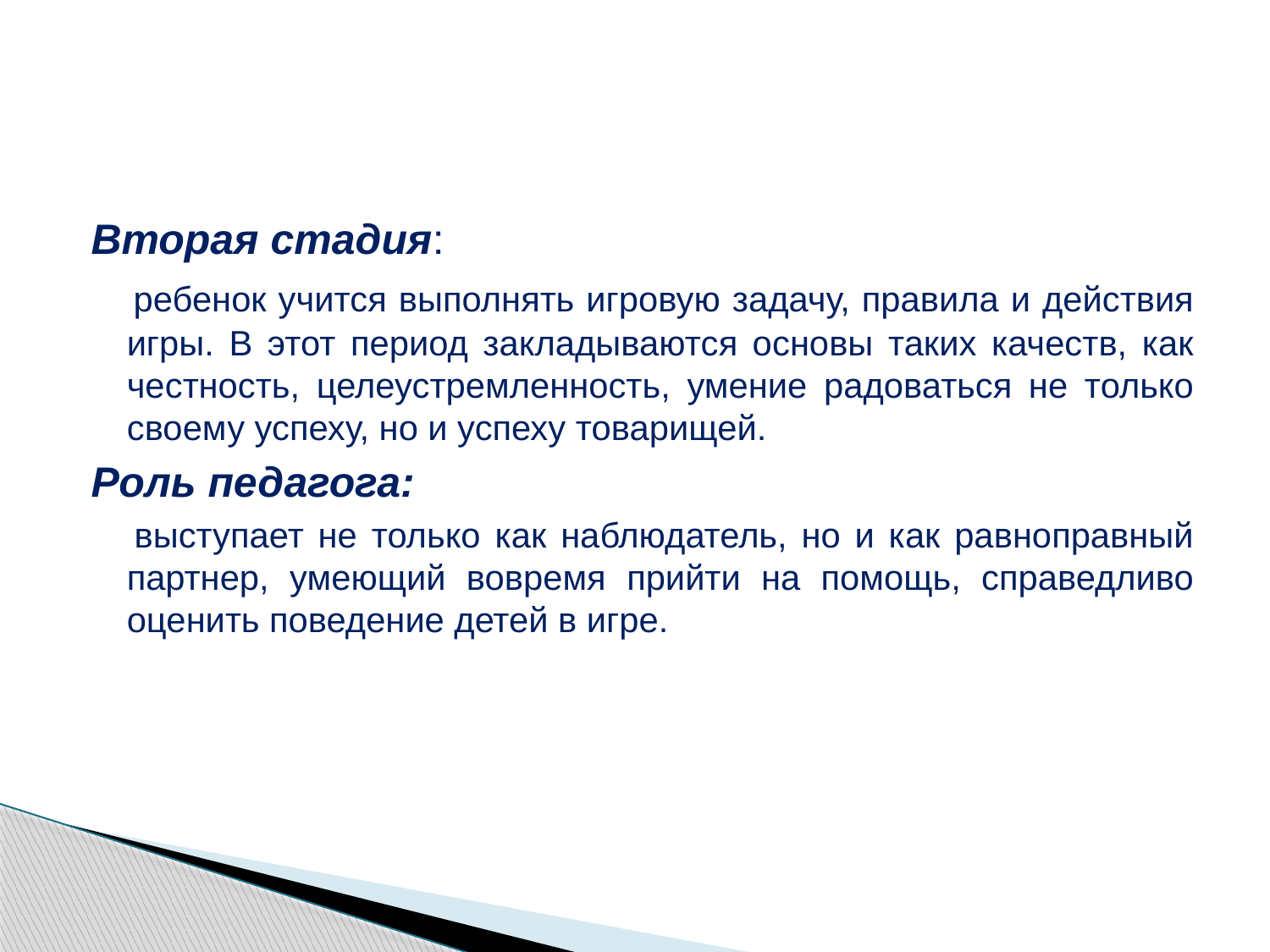

#
Вторая стадия:
   ребенок учится выполнять игровую задачу, правила и действия игры. В этот период закладываются основы таких качеств, как честность, целеустремленность, умение радоваться не только своему успеху, но и успеху товарищей.
Роль педагога:
   выступает не только как наблюдатель, но и как равноправный партнер, умеющий вовремя прийти на помощь, справедливо оценить поведение детей в игре.